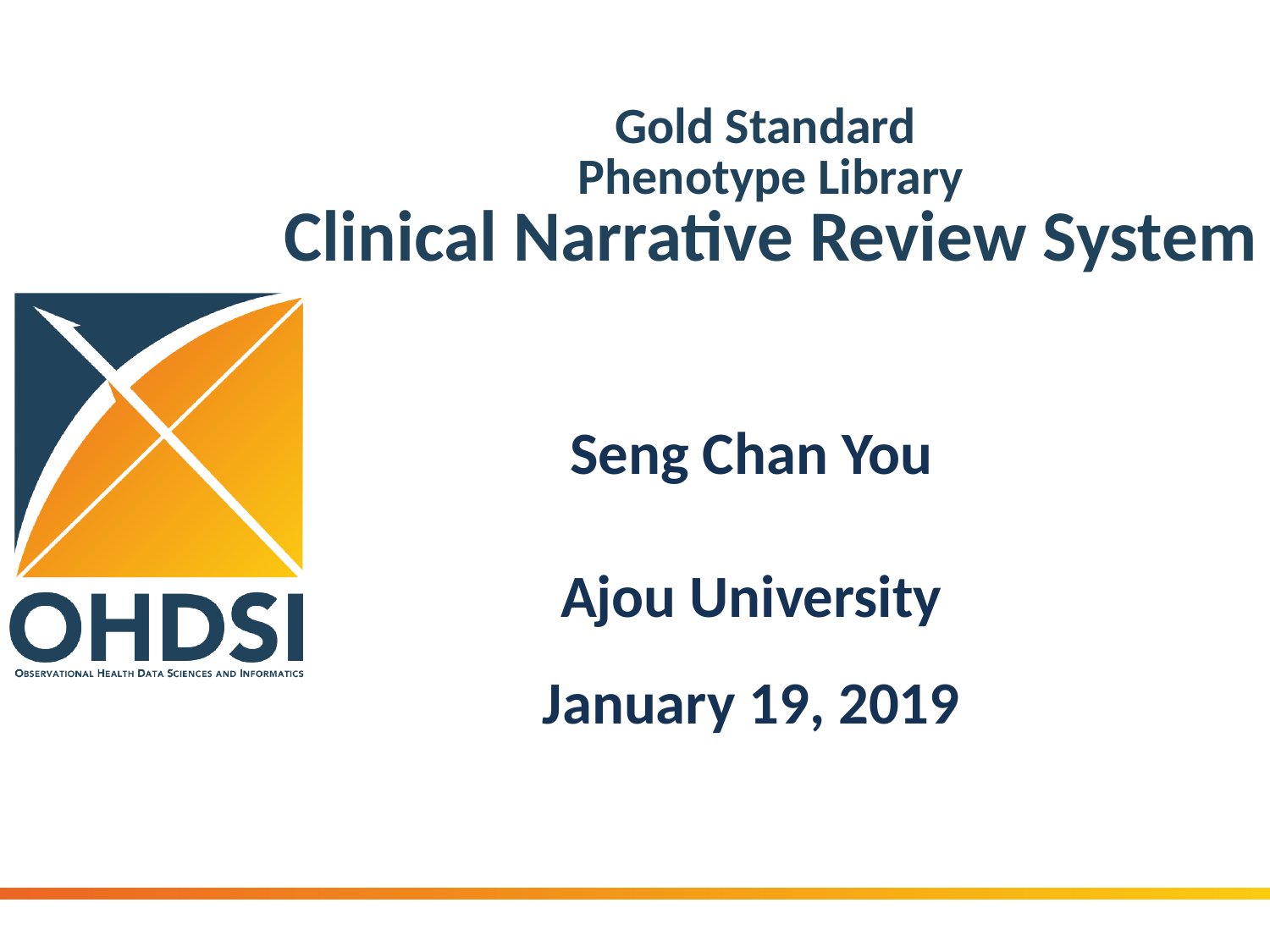

# Gold Standard Phenotype Library Clinical Narrative Review System
Seng Chan You

Ajou University
January 19, 2019